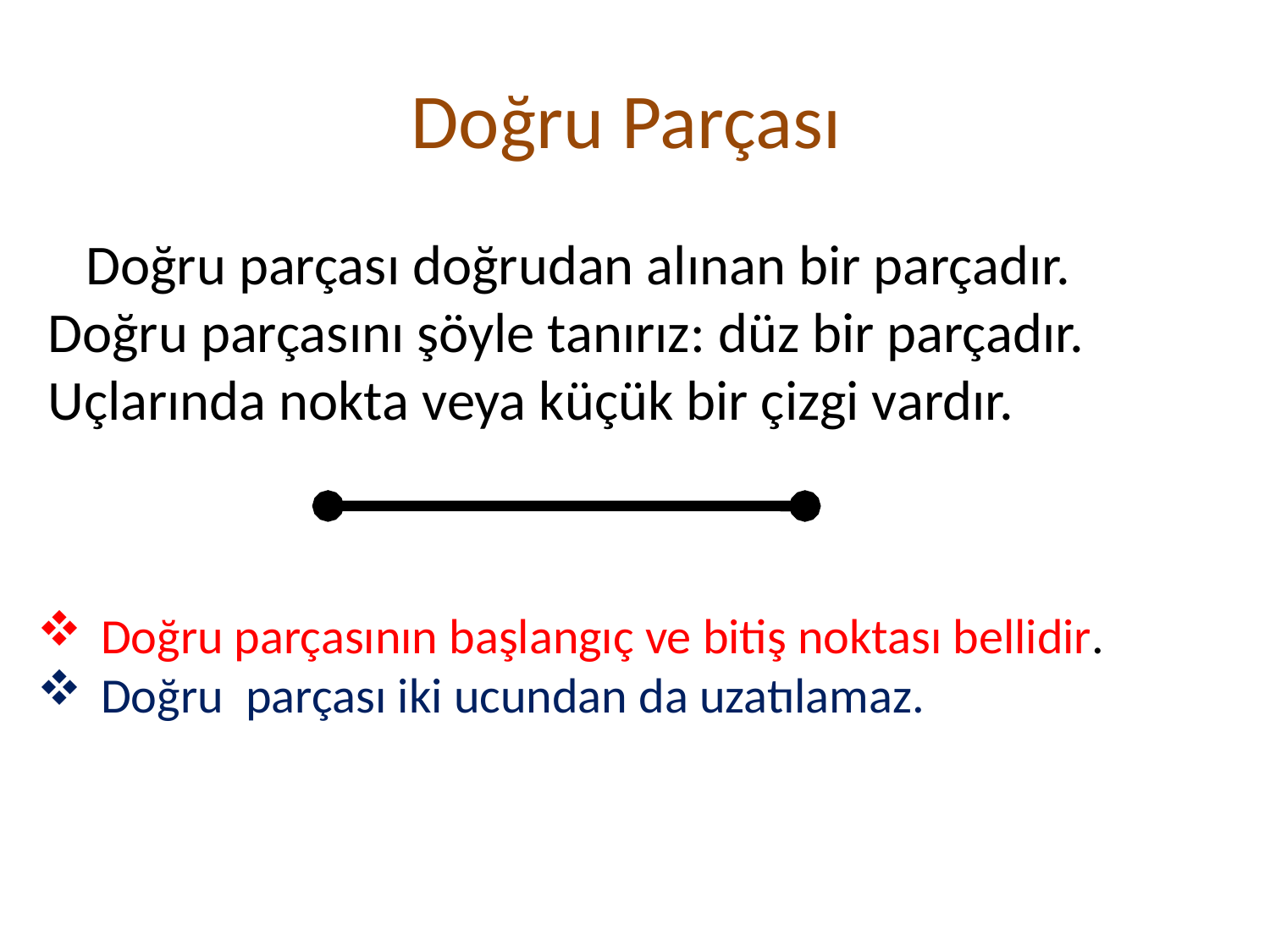

# Doğru Parçası
   Doğru parçası doğrudan alınan bir parçadır. Doğru parçasını şöyle tanırız: düz bir parçadır. Uçlarında nokta veya küçük bir çizgi vardır.

Doğru parçasının başlangıç ve bitiş noktası bellidir.
Doğru  parçası iki ucundan da uzatılamaz.